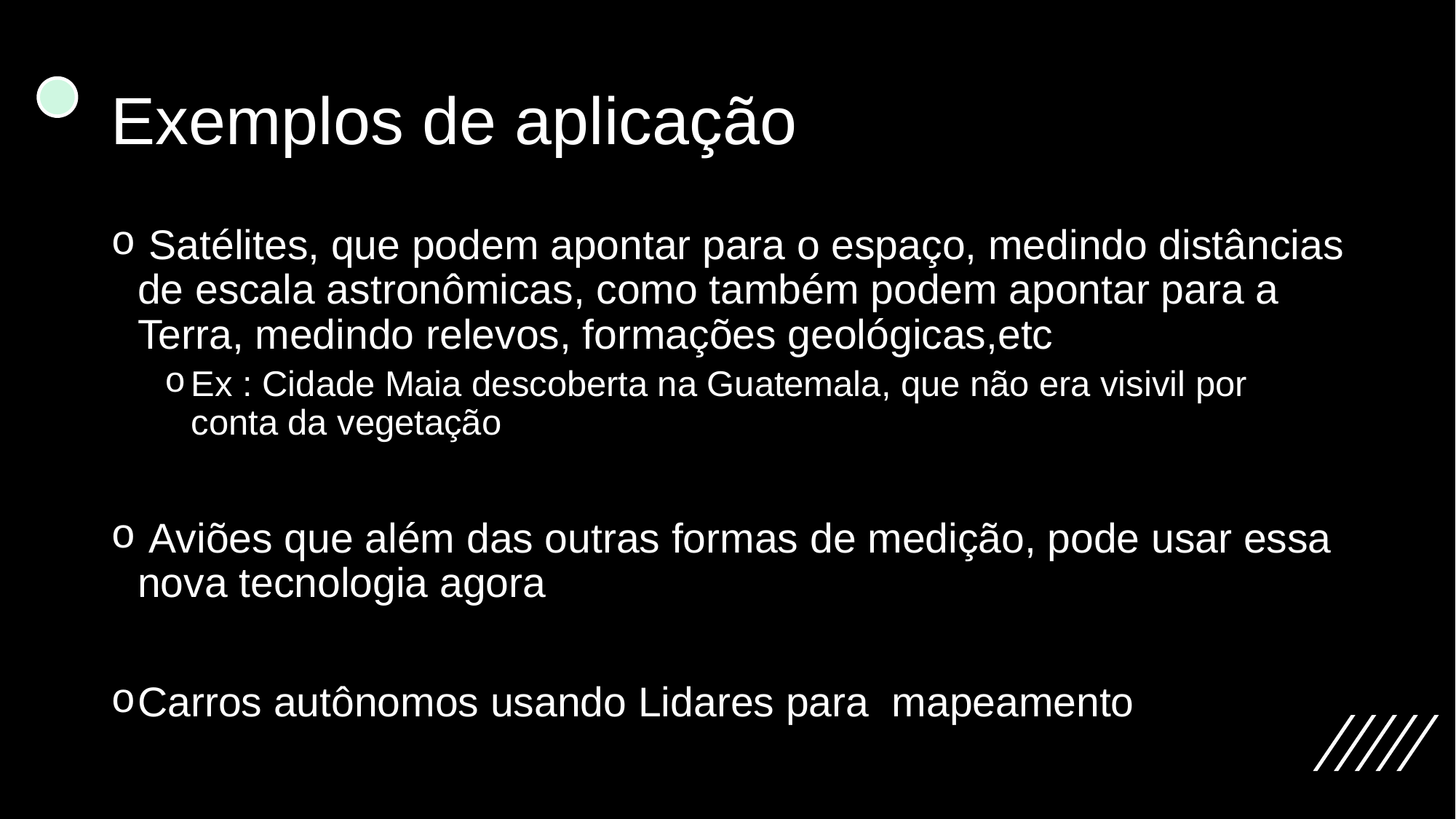

# Exemplos de aplicação
 Satélites, que podem apontar para o espaço, medindo distâncias de escala astronômicas, como também podem apontar para a Terra, medindo relevos, formações geológicas,etc
Ex : Cidade Maia descoberta na Guatemala, que não era visivil por conta da vegetação

 Aviões que além das outras formas de medição, pode usar essa nova tecnologia agora

Carros autônomos usando Lidares para  mapeamento